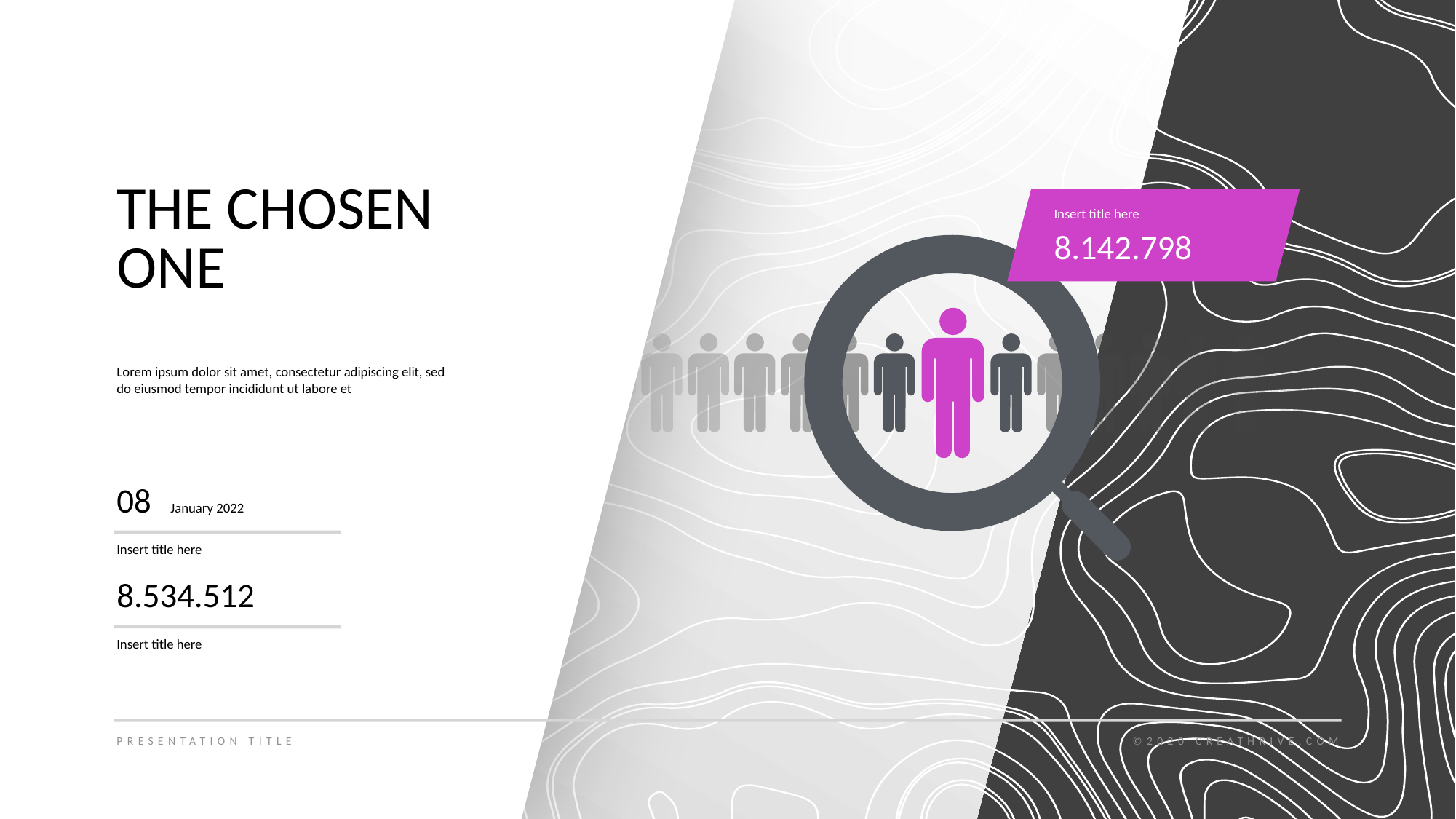

The chosen one

Insert title here
8.142.798

Lorem ipsum dolor sit amet, consectetur adipiscing elit, sed do eiusmod tempor incididunt ut labore et
08
January 2022

Insert title here
8.534.512

Insert title here

Presentation title
©2020 Creathrive.com
9pm
Insert title here
Lorem ipsum dolor sit elit, consect loreretur. Lorem ipsum dolor sit elit, consect loreretur. Lorem
Insert title here
Lorem ipsum dolor sit elit, consect loreretur. Lorem ipsum dolor sit elit, consect loreretur. Lorem